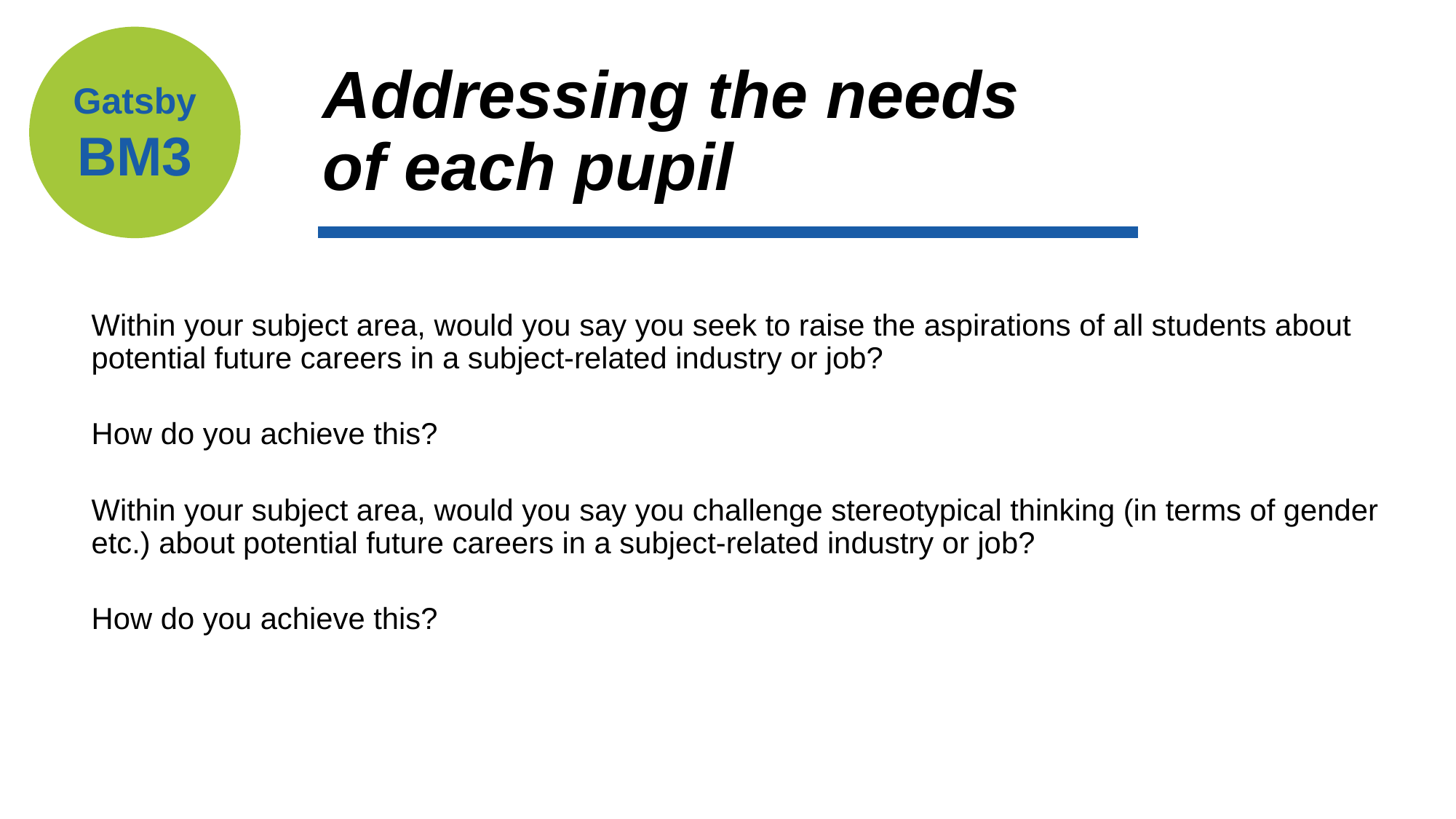

Gatsby
BM3
# Addressing the needs of each pupil
Within your subject area, would you say you seek to raise the aspirations of all students about potential future careers in a subject-related industry or job?

How do you achieve this?

Within your subject area, would you say you challenge stereotypical thinking (in terms of gender etc.) about potential future careers in a subject-related industry or job?

How do you achieve this?